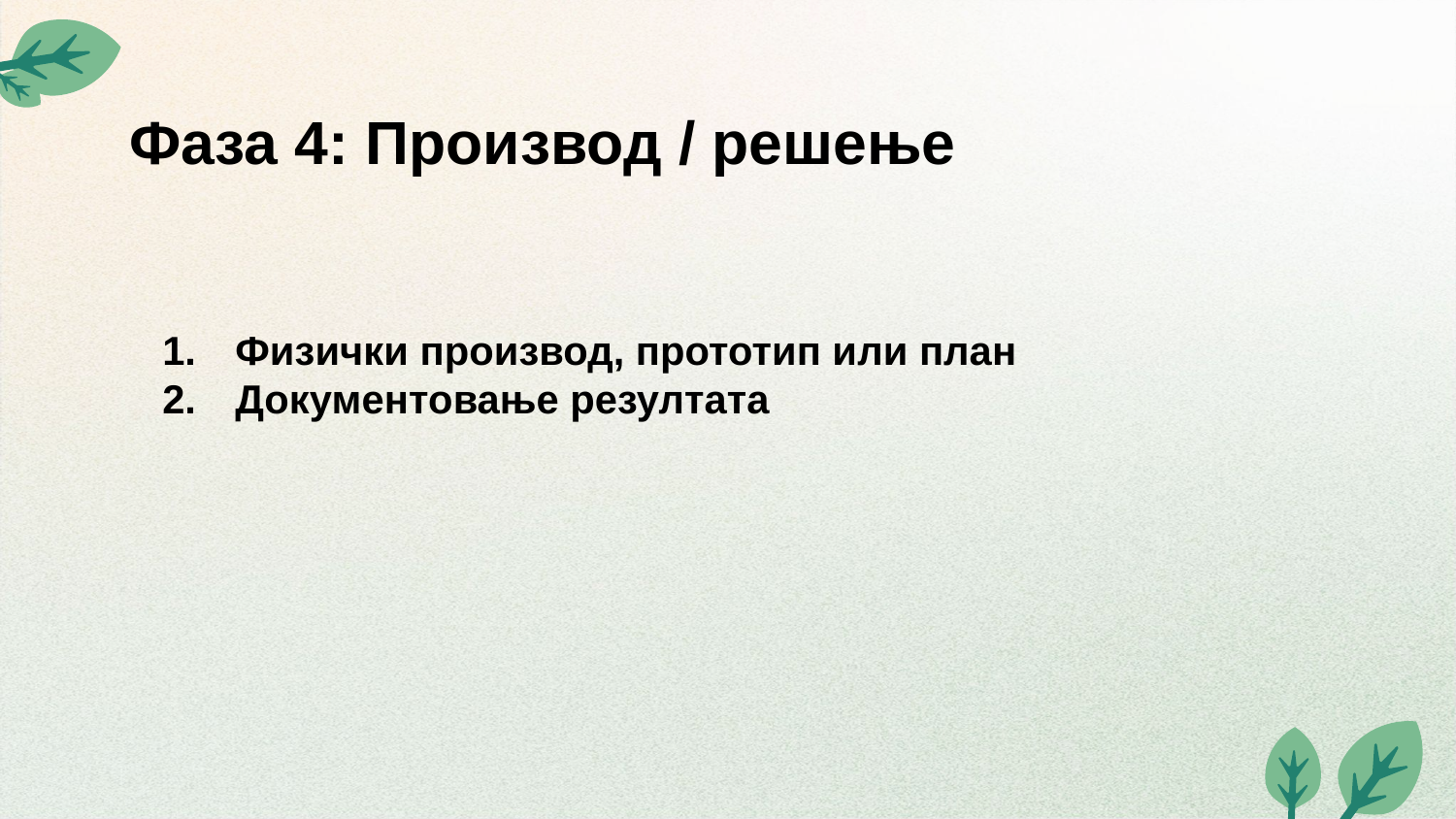

# Фаза 4: Производ / решење
Физички производ, прототип или план
Документовање резултата